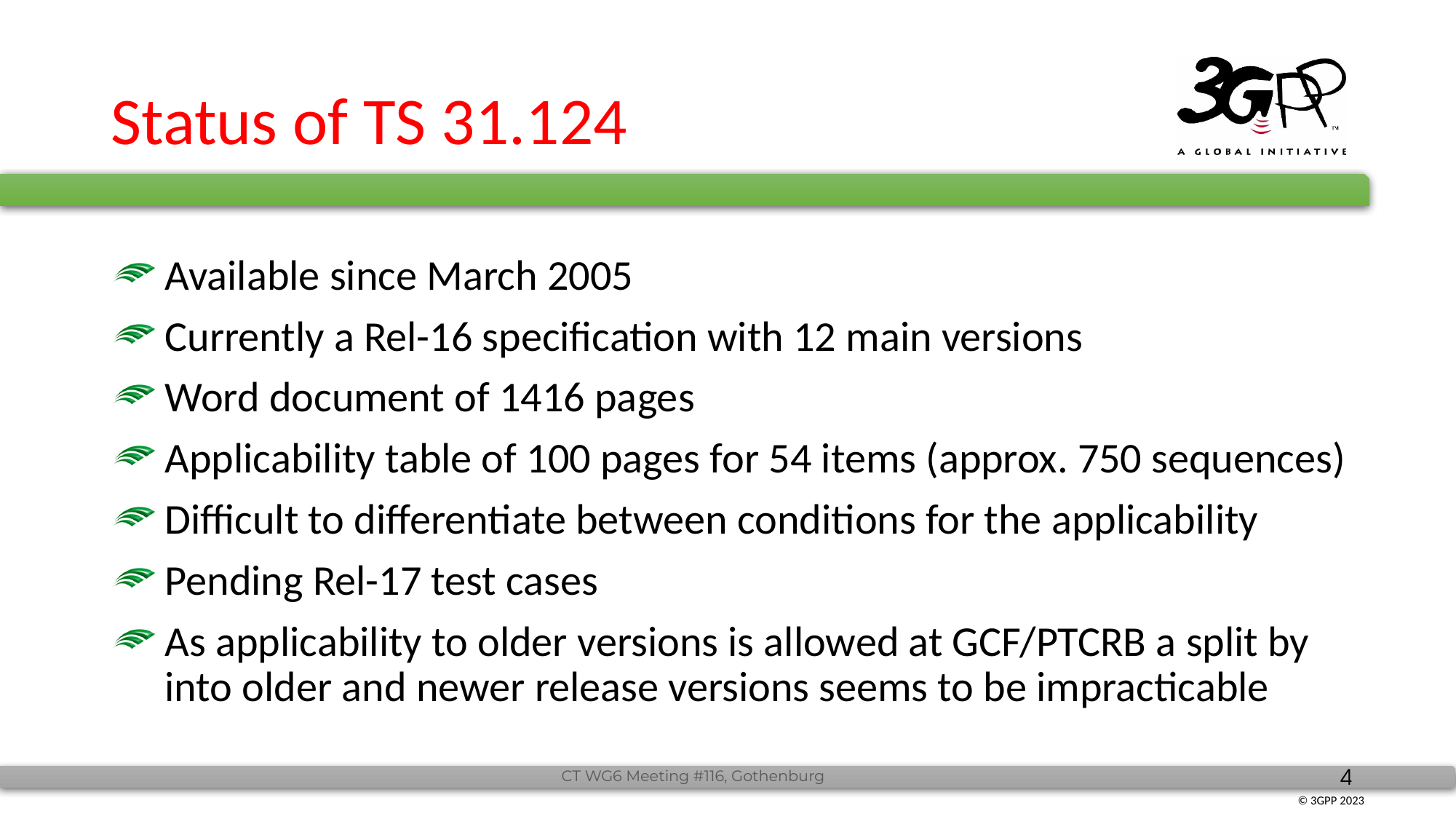

# Status of TS 31.124
Available since March 2005
Currently a Rel-16 specification with 12 main versions
Word document of 1416 pages
Applicability table of 100 pages for 54 items (approx. 750 sequences)
Difficult to differentiate between conditions for the applicability
Pending Rel-17 test cases
As applicability to older versions is allowed at GCF/PTCRB a split by into older and newer release versions seems to be impracticable